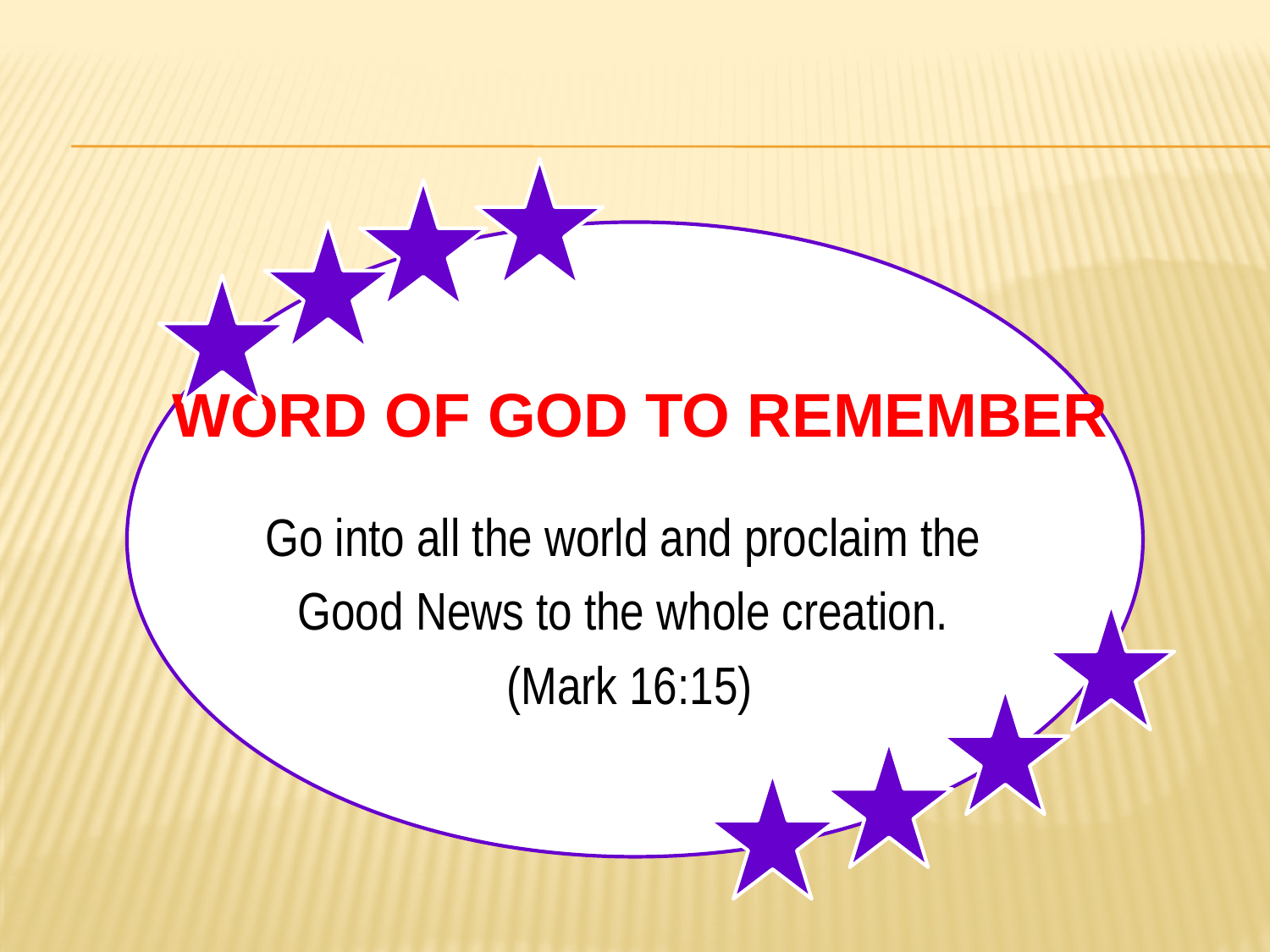

# Word of God to Remember
Go into all the world and proclaim the
Good News to the whole creation.
(Mark 16:15)